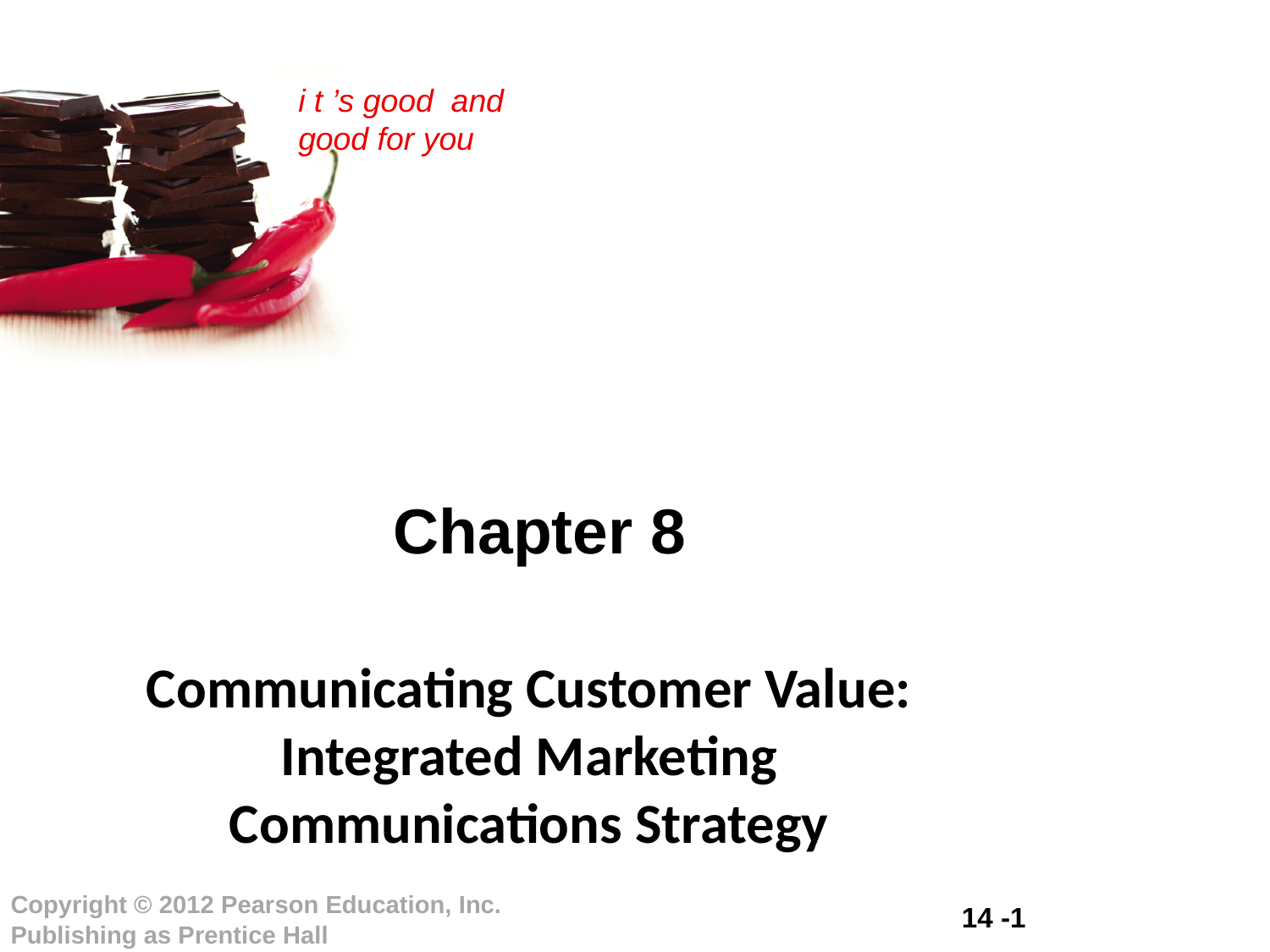

# Chapter 8
Communicating Customer Value: Integrated Marketing Communications Strategy